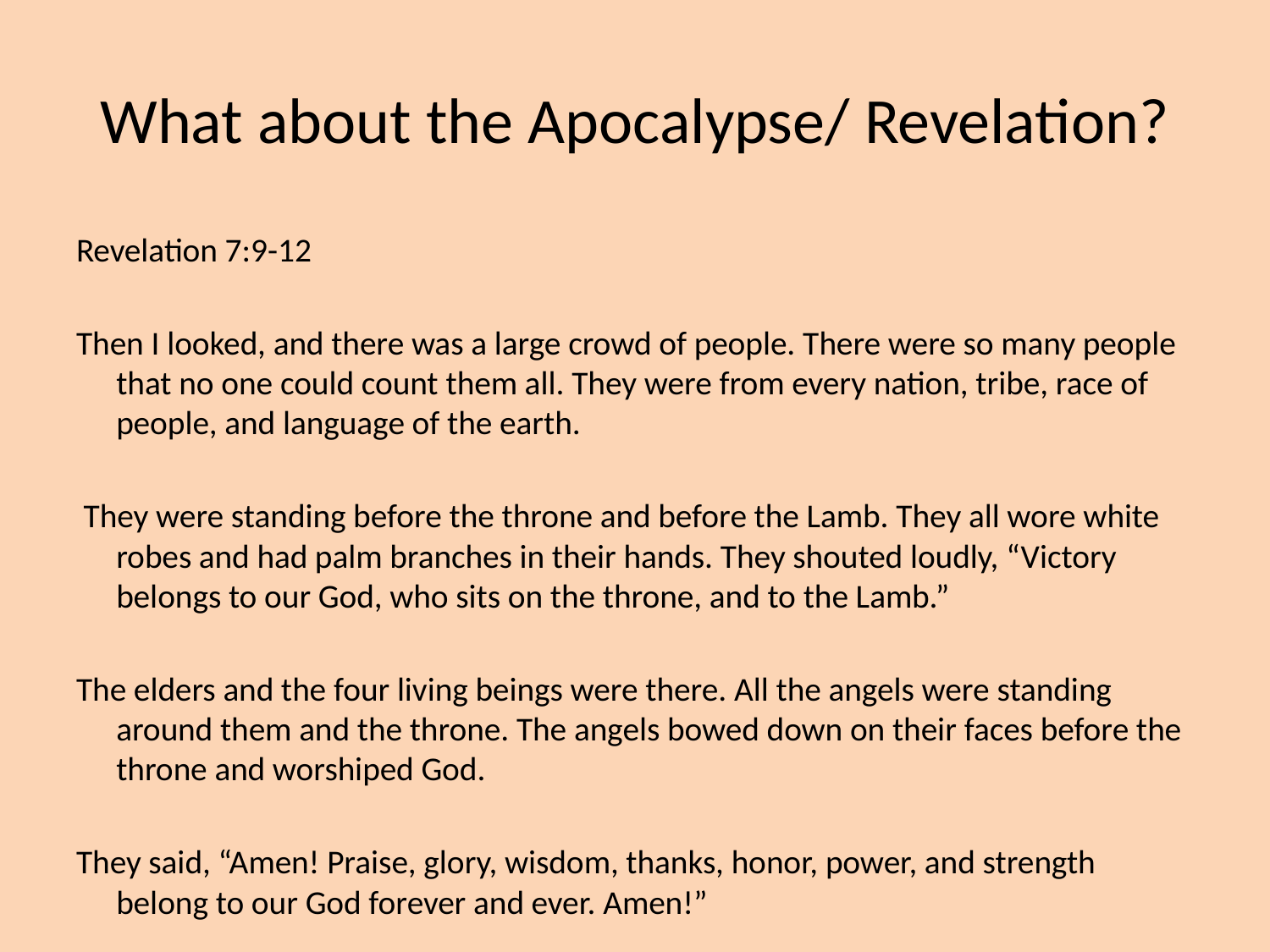

# What about the Apocalypse/ Revelation?
Revelation 7:9-12

Then I looked, and there was a large crowd of people. There were so many people that no one could count them all. They were from every nation, tribe, race of people, and language of the earth.

 They were standing before the throne and before the Lamb. They all wore white robes and had palm branches in their hands. They shouted loudly, “Victory belongs to our God, who sits on the throne, and to the Lamb.”

The elders and the four living beings were there. All the angels were standing around them and the throne. The angels bowed down on their faces before the throne and worshiped God.

They said, “Amen! Praise, glory, wisdom, thanks, honor, power, and strength belong to our God forever and ever. Amen!”